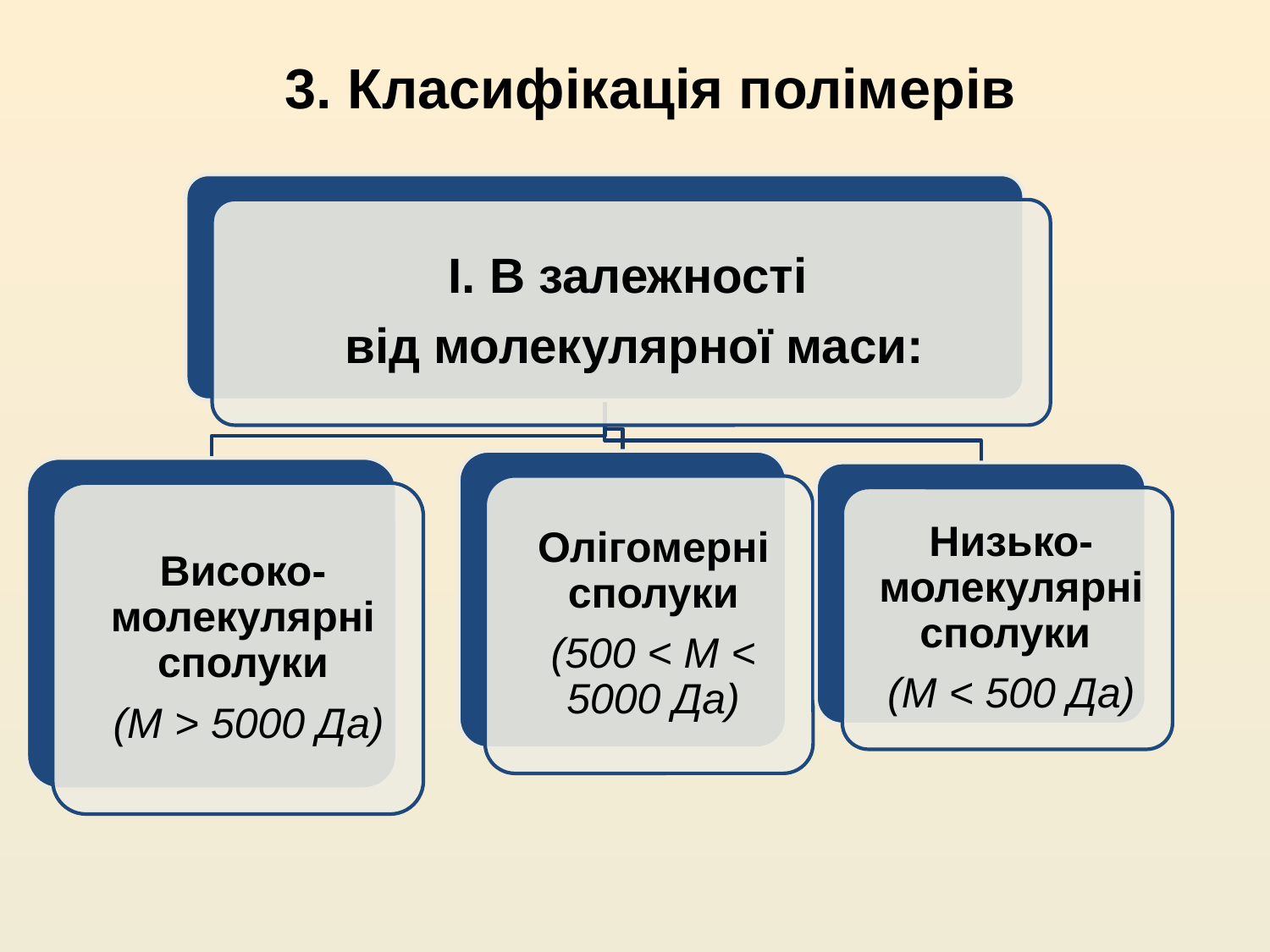

# 3. Класифікація полімерів
І. В залежності
від молекулярної маси:
Високо-молекулярні сполуки
 (М > 5000 Да)
Олігомерні сполуки
(500 < М < 5000 Да)
Низько-молекулярні сполуки
(М < 500 Да)